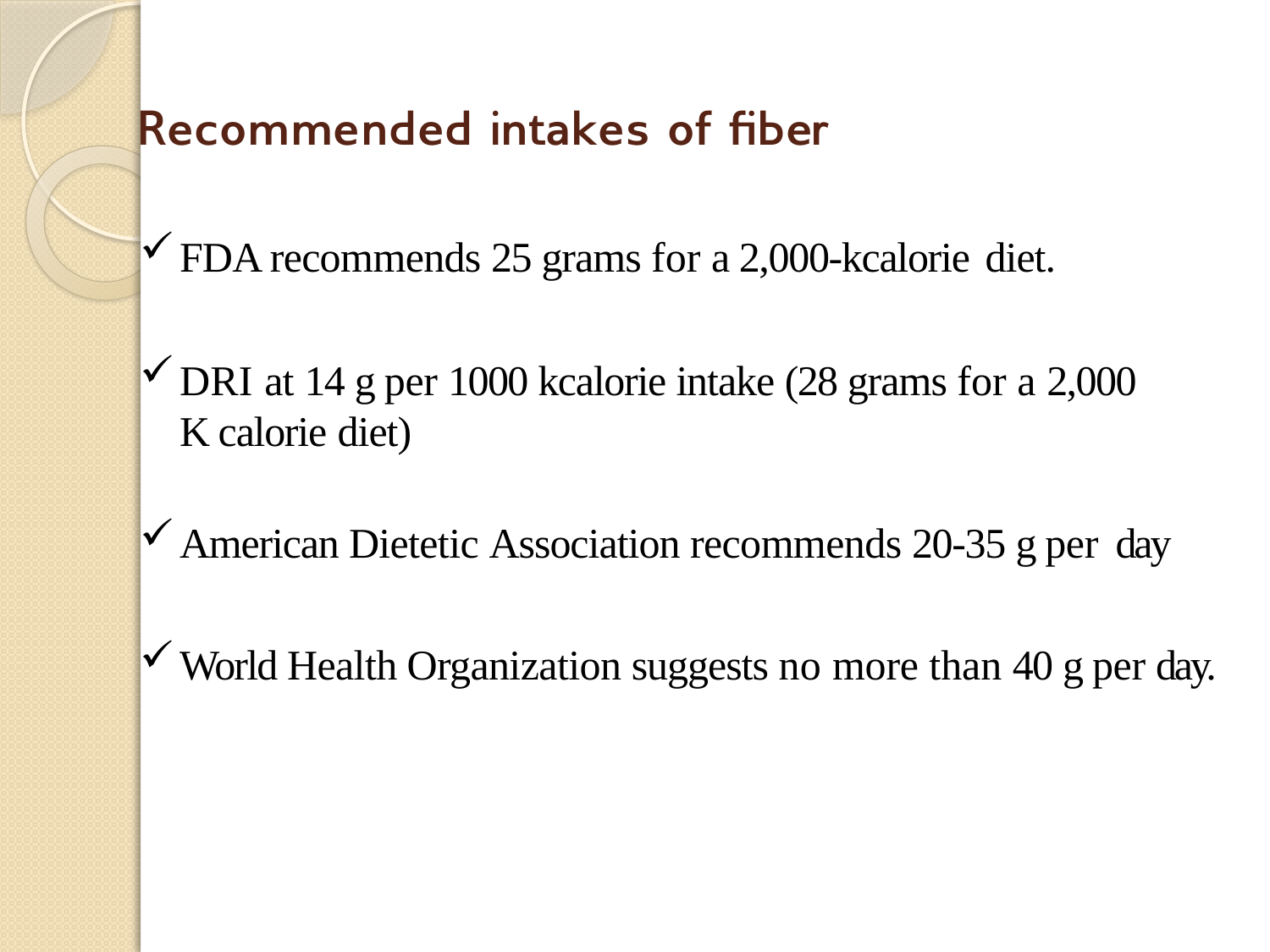

# Recommended intakes of fiber
FDA recommends 25 grams for a 2,000-kcalorie diet.

DRI at 14 g per 1000 kcalorie intake (28 grams for a 2,000
K calorie diet)

American Dietetic Association recommends 20-35 g per day

World Health Organization suggests no more than 40 g per day.